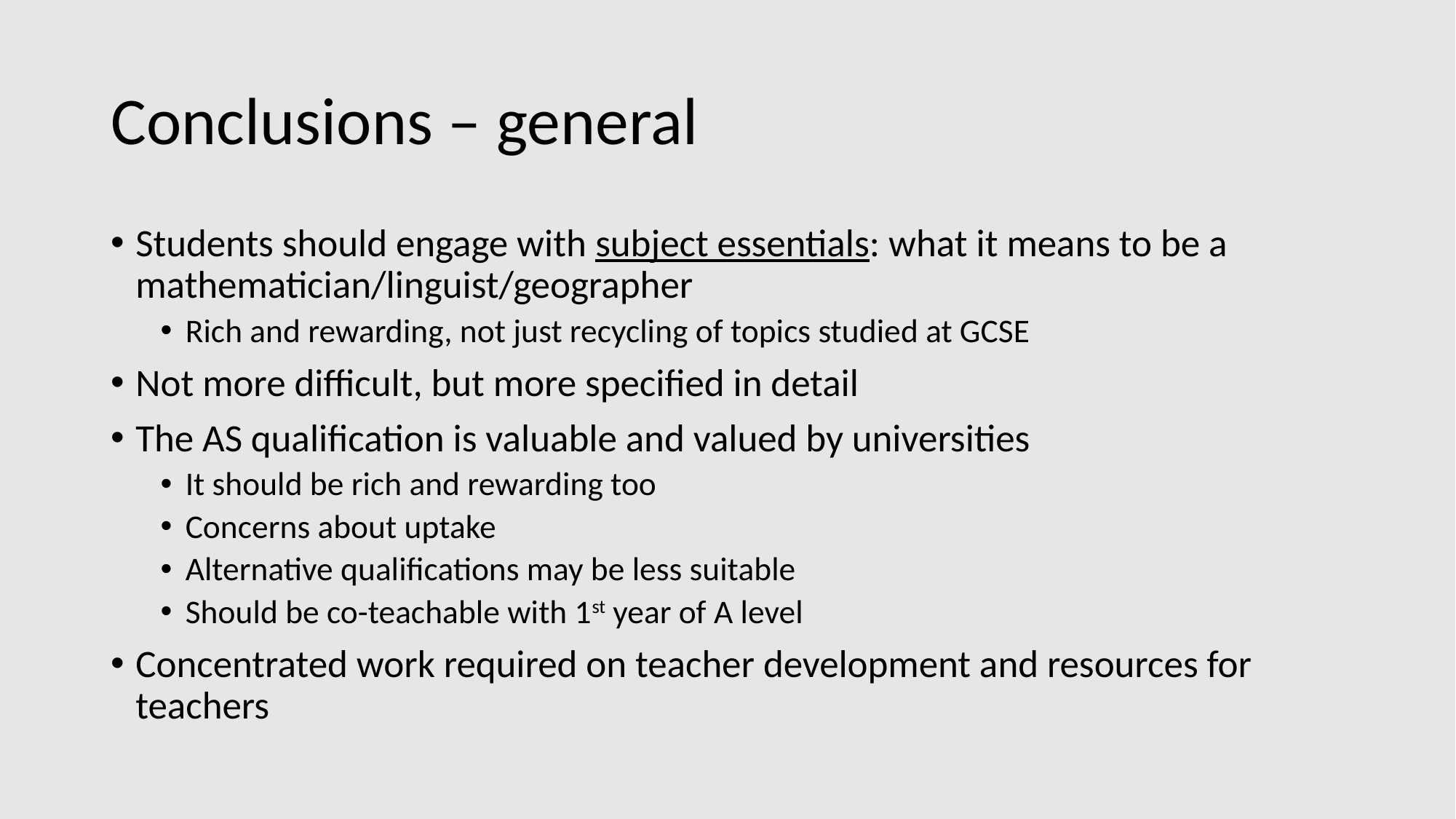

# Conclusions – general
Students should engage with subject essentials: what it means to be a mathematician/linguist/geographer
Rich and rewarding, not just recycling of topics studied at GCSE
Not more difficult, but more specified in detail
The AS qualification is valuable and valued by universities
It should be rich and rewarding too
Concerns about uptake
Alternative qualifications may be less suitable
Should be co-teachable with 1st year of A level
Concentrated work required on teacher development and resources for teachers